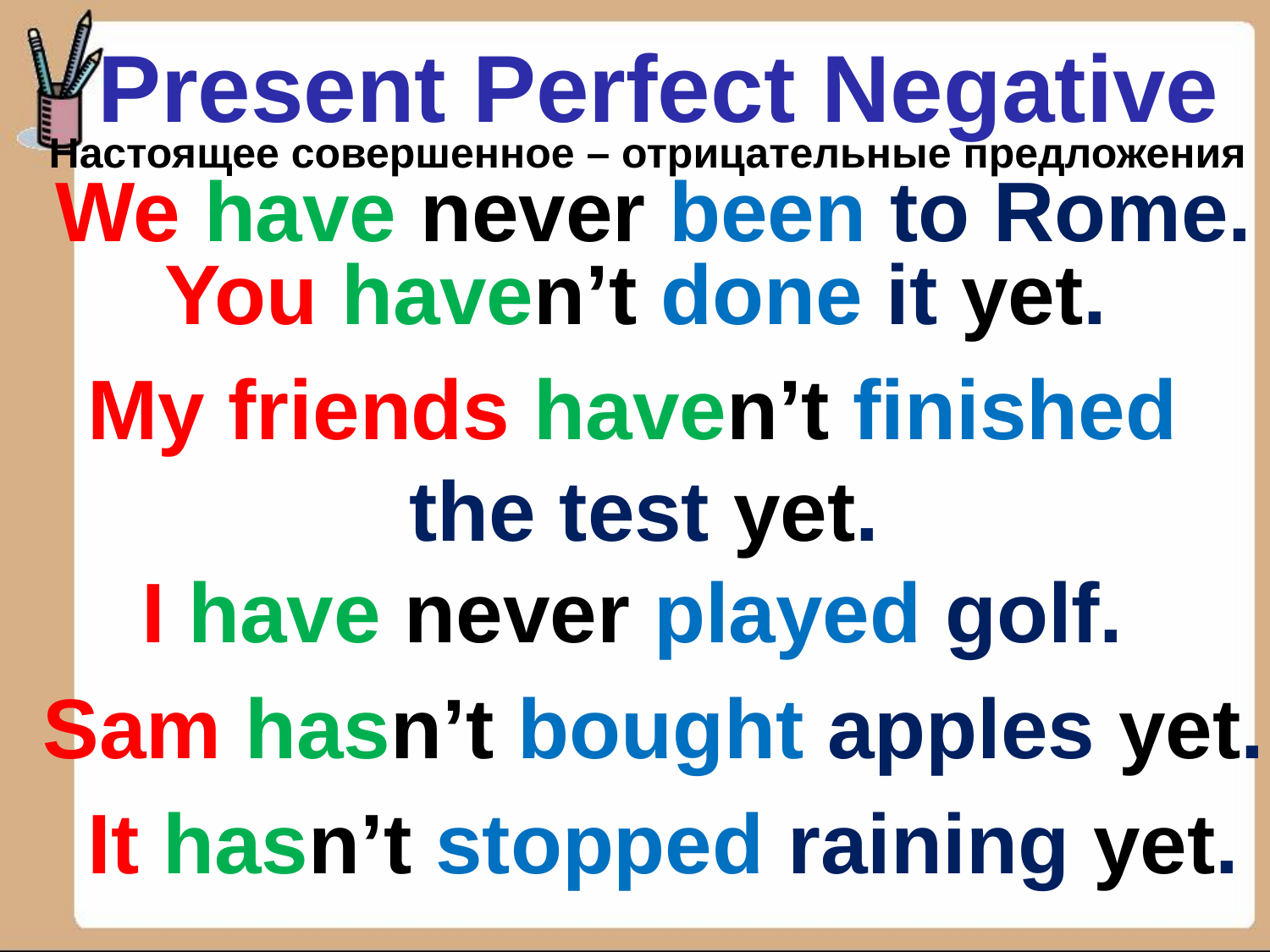

Present Perfect Negative
Настоящее совершенное – отрицательные предложения
We have never been to Rome.

You haven’t done it yet.

My friends haven’t finished
 the test yet.

I have never played golf.

Sam hasn’t bought apples yet.

It hasn’t stopped raining yet.